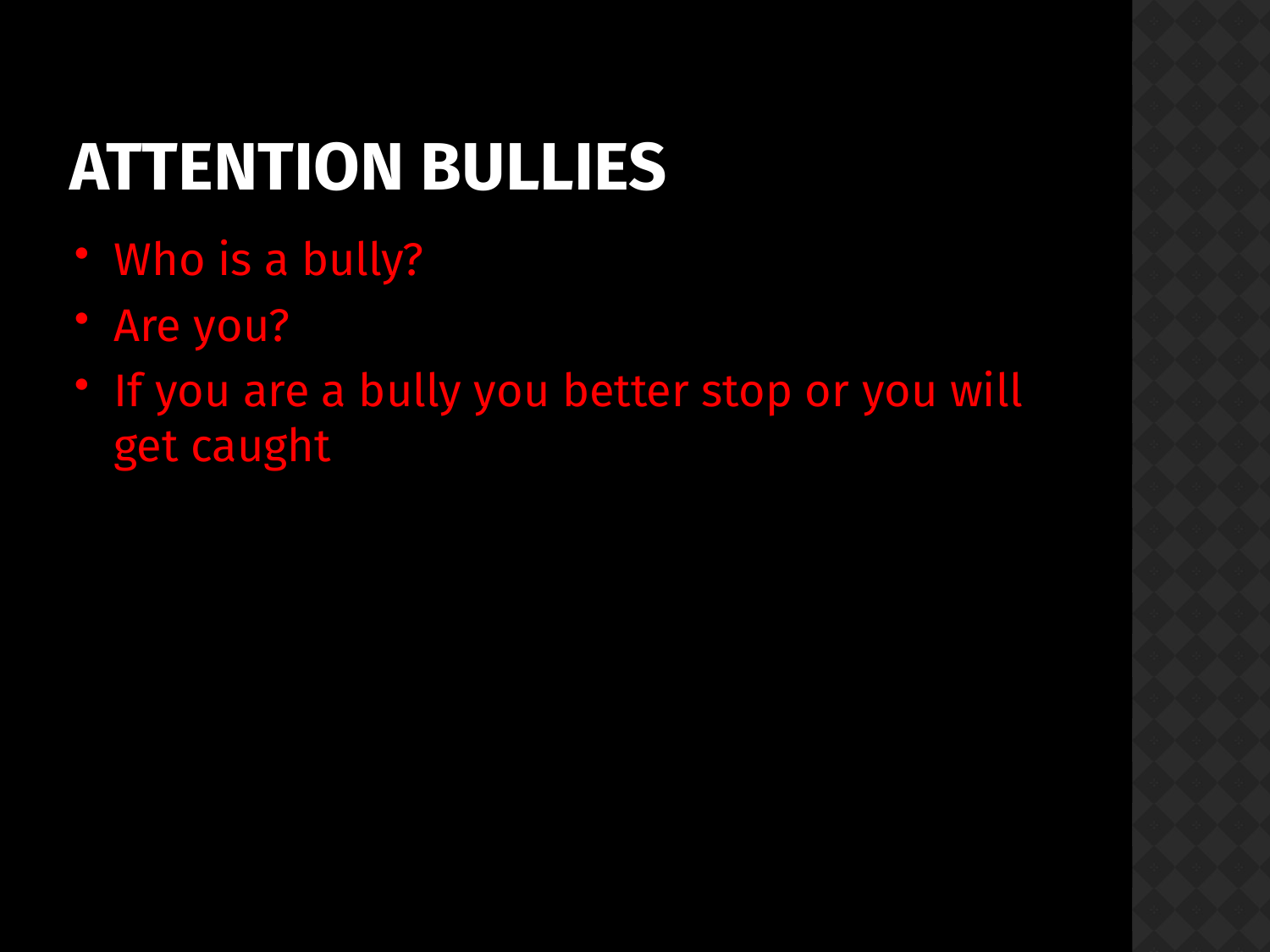

# ATTENTION BULLIES
Who is a bully?
Are you?
If you are a bully you better stop or you will get caught